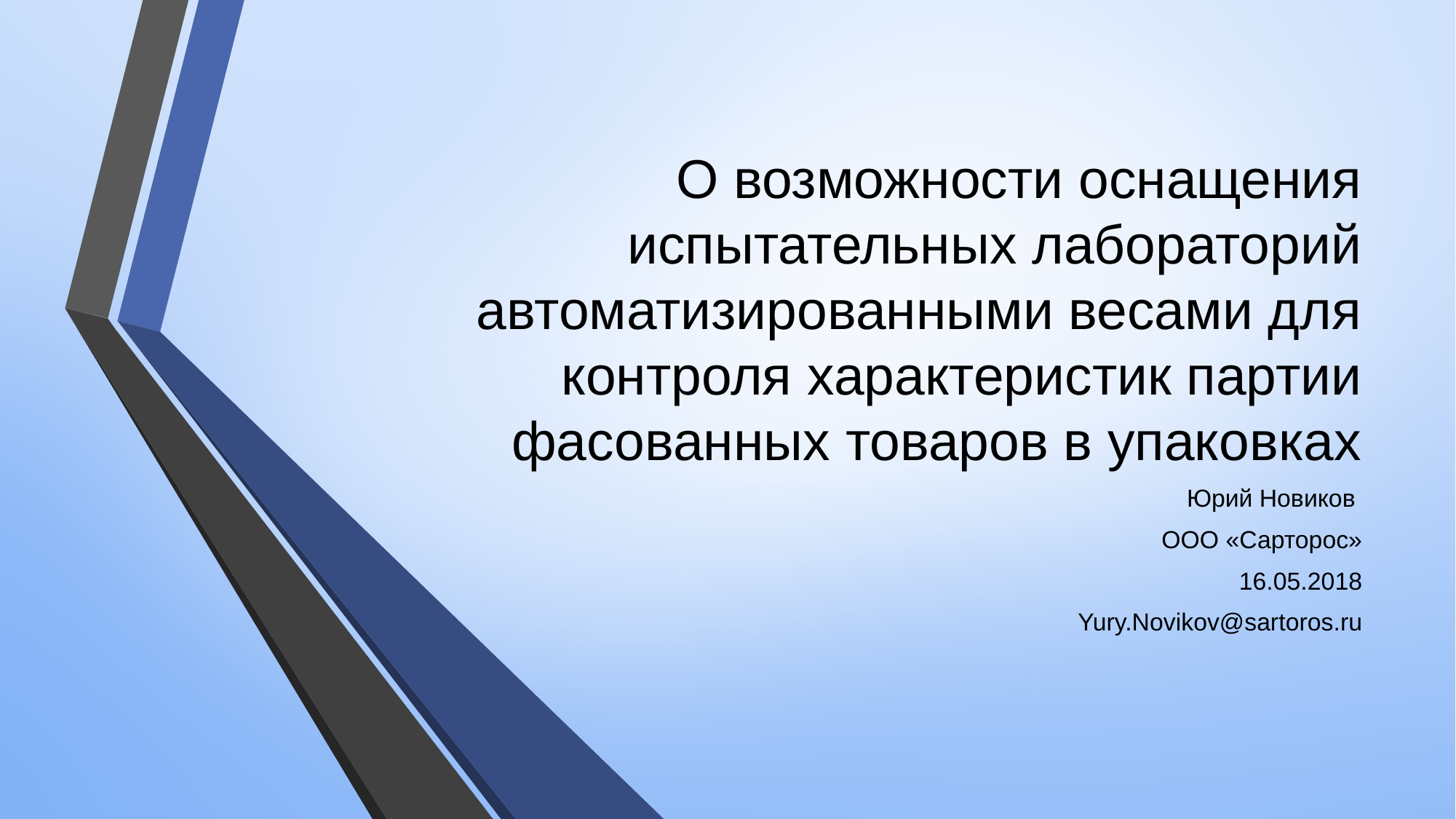

# О возможности оснащения испытательных лабораторий автоматизированными весами для контроля характеристик партии фасованных товаров в упаковках
Юрий Новиков
ООО «Сарторос»
16.05.2018
Yury.Novikov@sartoros.ru